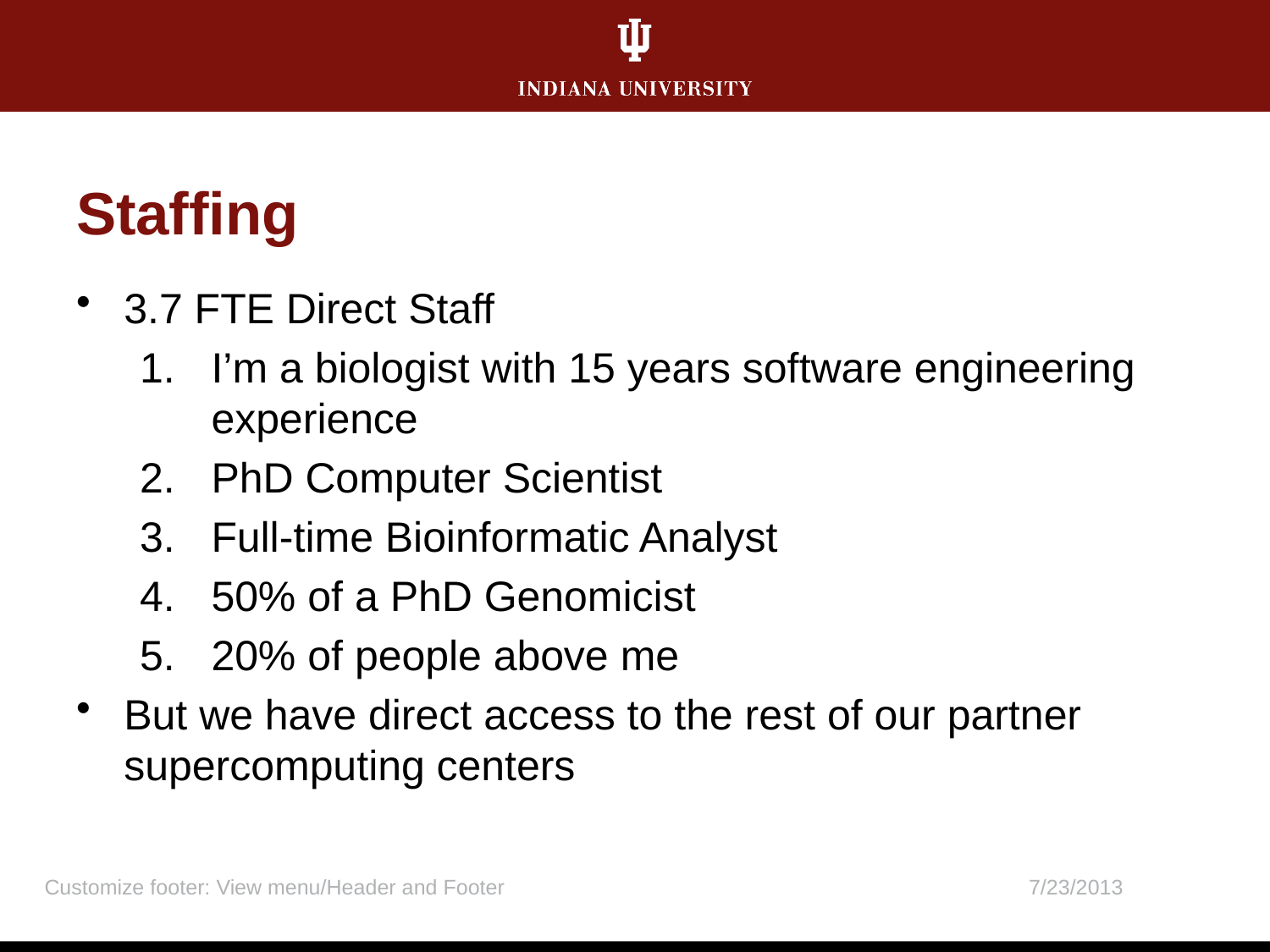

# Staffing
3.7 FTE Direct Staff
I’m a biologist with 15 years software engineering experience
PhD Computer Scientist
Full-time Bioinformatic Analyst
50% of a PhD Genomicist
20% of people above me
But we have direct access to the rest of our partner supercomputing centers
Customize footer: View menu/Header and Footer
7/23/2013